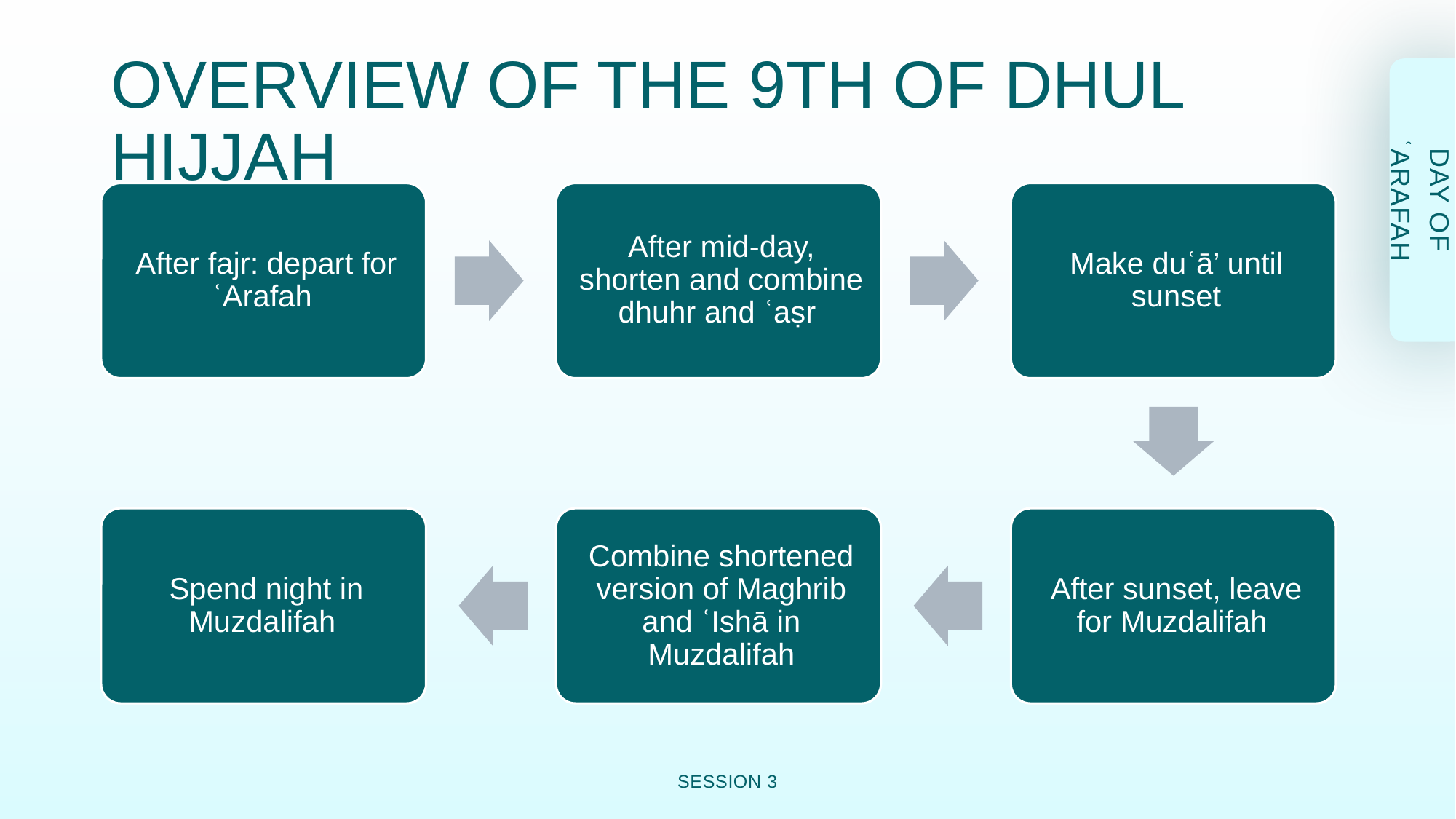

# OVERVIEW OF THE 9TH OF DHUL HIJJAH
After fajr: depart for ʿArafah

After mid-day, shorten and combine dhuhr and ʿaṣr

Make duʿā’ until sunset

After sunset, leave for Muzdalifah

Combine shortened version of Maghrib and ʿIshā in Muzdalifah

Spend night in Muzdalifah
DAY OF ʿARAFAH
SESSION 3